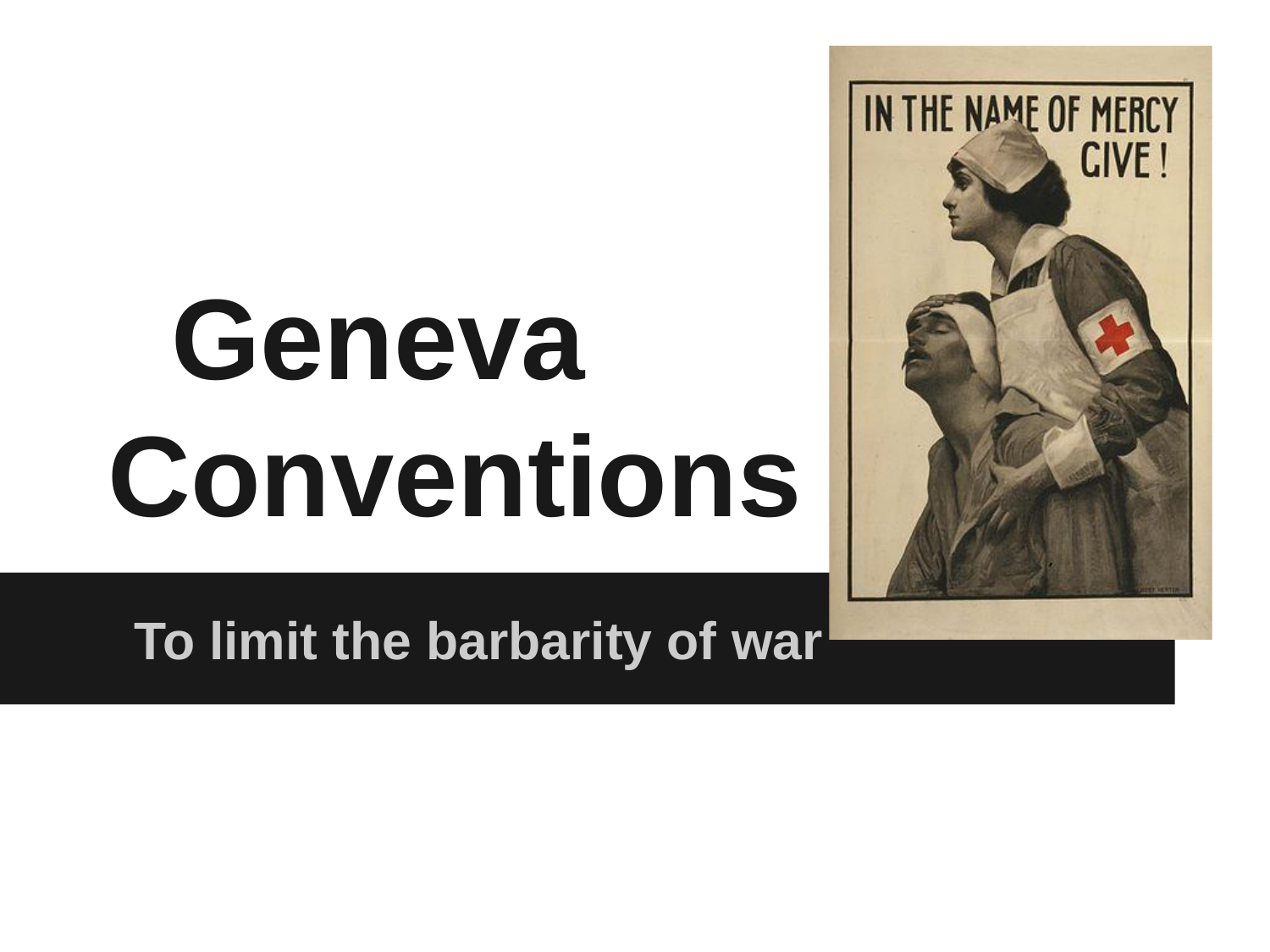

# Geneva Conventions
To limit the barbarity of war